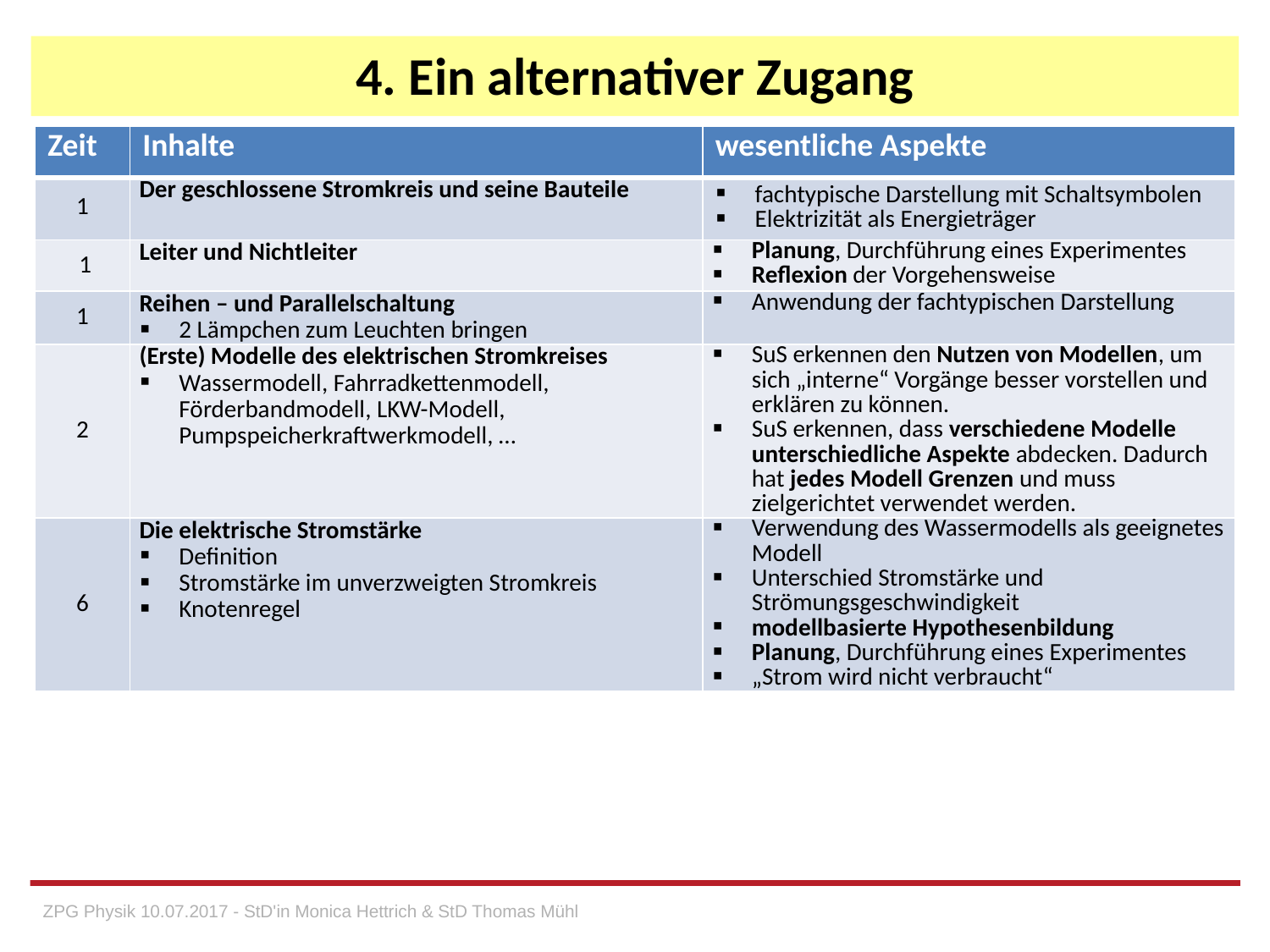

# 4. Ein alternativer Zugang
| Zeit | Inhalte | wesentliche Aspekte |
| --- | --- | --- |
| 1 | Der geschlossene Stromkreis und seine Bauteile | fachtypische Darstellung mit Schaltsymbolen Elektrizität als Energieträger |
| 1 | Leiter und Nichtleiter | Planung, Durchführung eines Experimentes Reflexion der Vorgehensweise |
| 1 | Reihen – und Parallelschaltung 2 Lämpchen zum Leuchten bringen | Anwendung der fachtypischen Darstellung |
| 2 | (Erste) Modelle des elektrischen Stromkreises Wassermodell, Fahrradkettenmodell, Förderbandmodell, LKW-Modell, Pumpspeicherkraftwerkmodell, … | SuS erkennen den Nutzen von Modellen, um sich „interne“ Vorgänge besser vorstellen und erklären zu können. SuS erkennen, dass verschiedene Modelle unterschiedliche Aspekte abdecken. Dadurch hat jedes Modell Grenzen und muss zielgerichtet verwendet werden. |
| 6 | Die elektrische Stromstärke Definition Stromstärke im unverzweigten Stromkreis Knotenregel | Verwendung des Wassermodells als geeignetes Modell Unterschied Stromstärke und Strömungsgeschwindigkeit modellbasierte Hypothesenbildung Planung, Durchführung eines Experimentes „Strom wird nicht verbraucht“ |
ZPG Physik 10.07.2017 - StD'in Monica Hettrich & StD Thomas Mühl